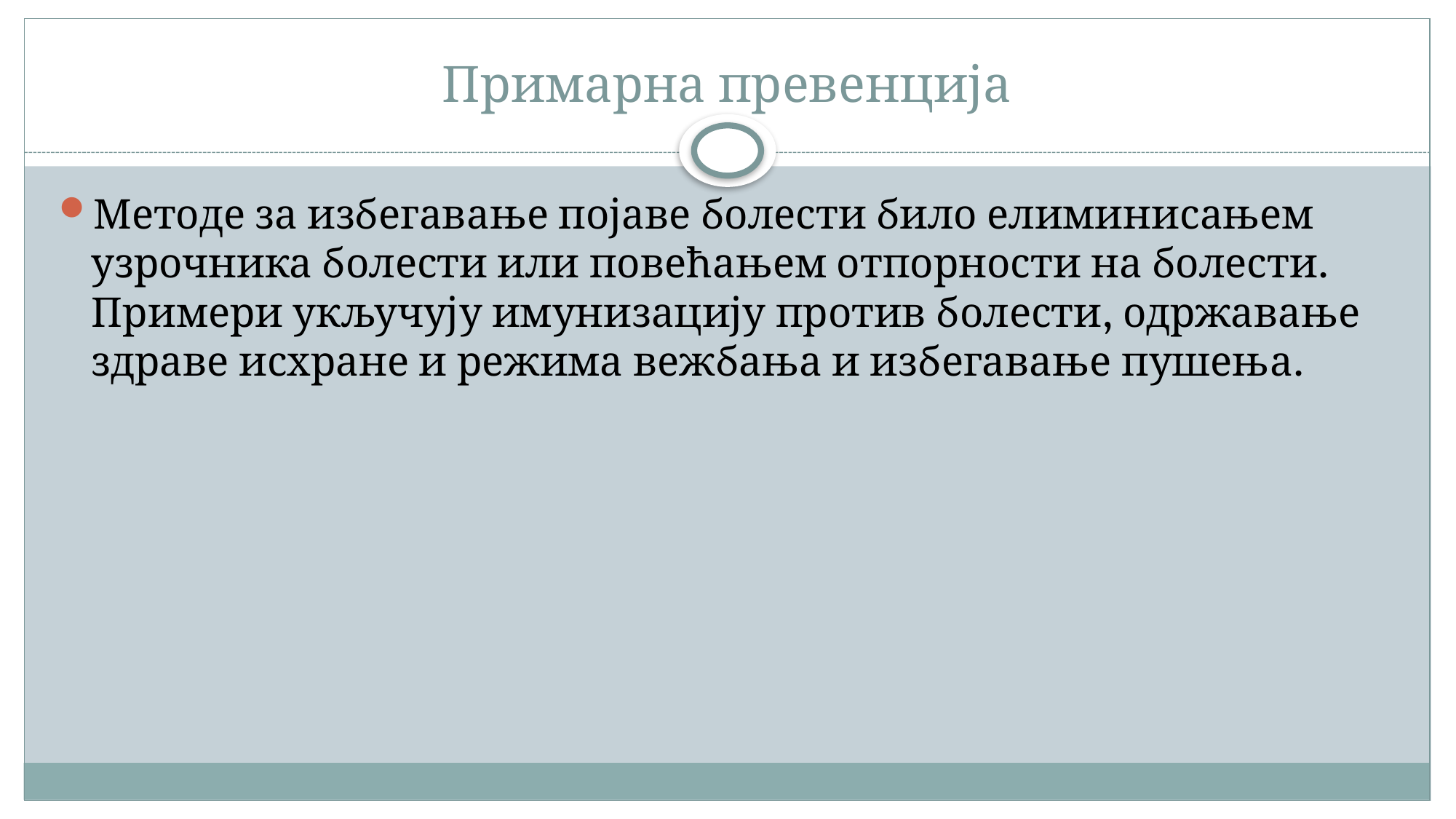

# Примарна превенција
Методе за избегавање појаве болести било елиминисањем узрочника болести или повећањем отпорности на болести. Примери укључују имунизацију против болести, одржавање здраве исхране и режима вежбања и избегавање пушења.